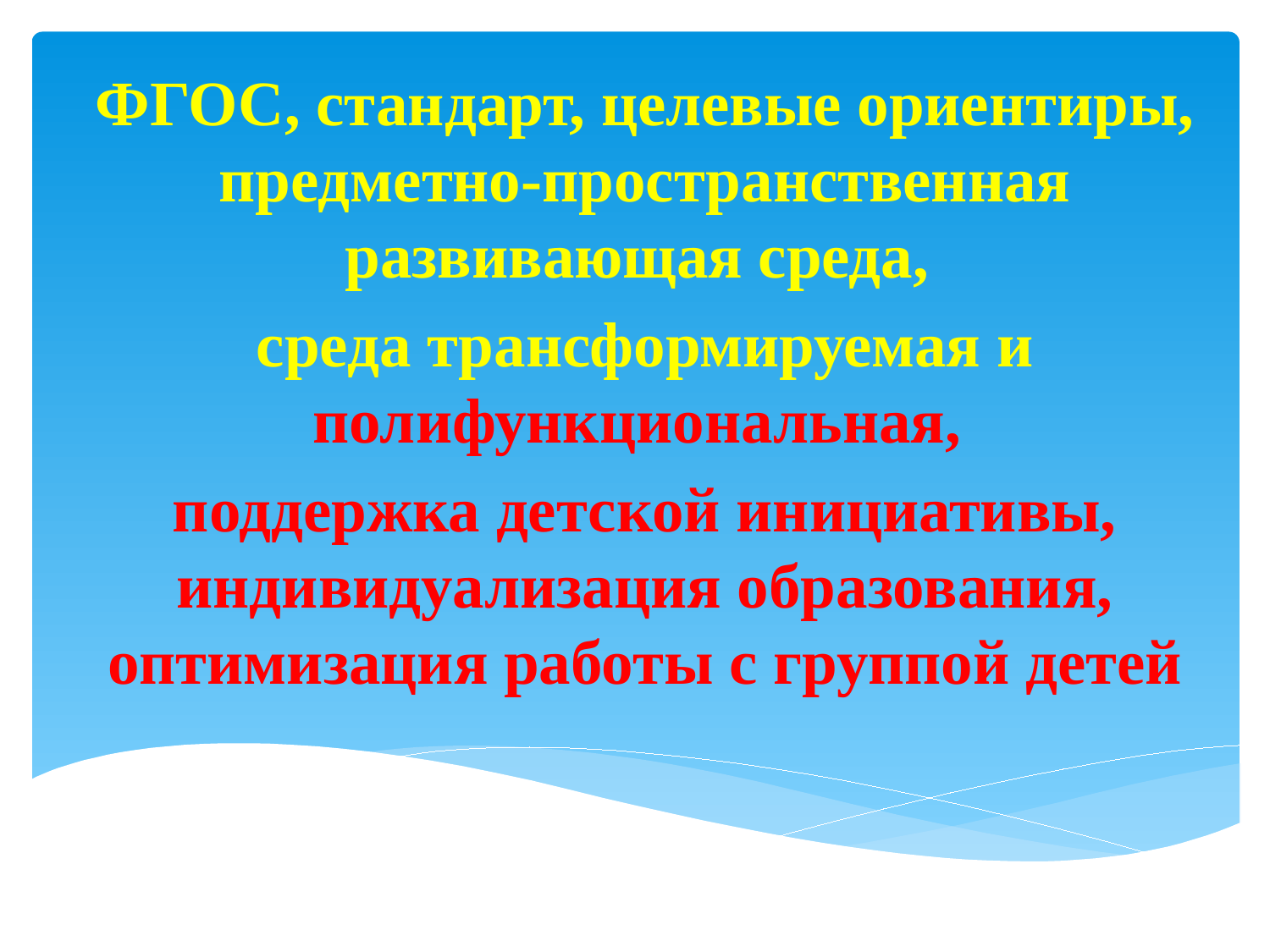

ФГОС, стандарт, целевые ориентиры, предметно-пространственная развивающая среда,
среда трансформируемая и полифункциональная,
поддержка детской инициативы, индивидуализация образования, оптимизация работы с группой детей